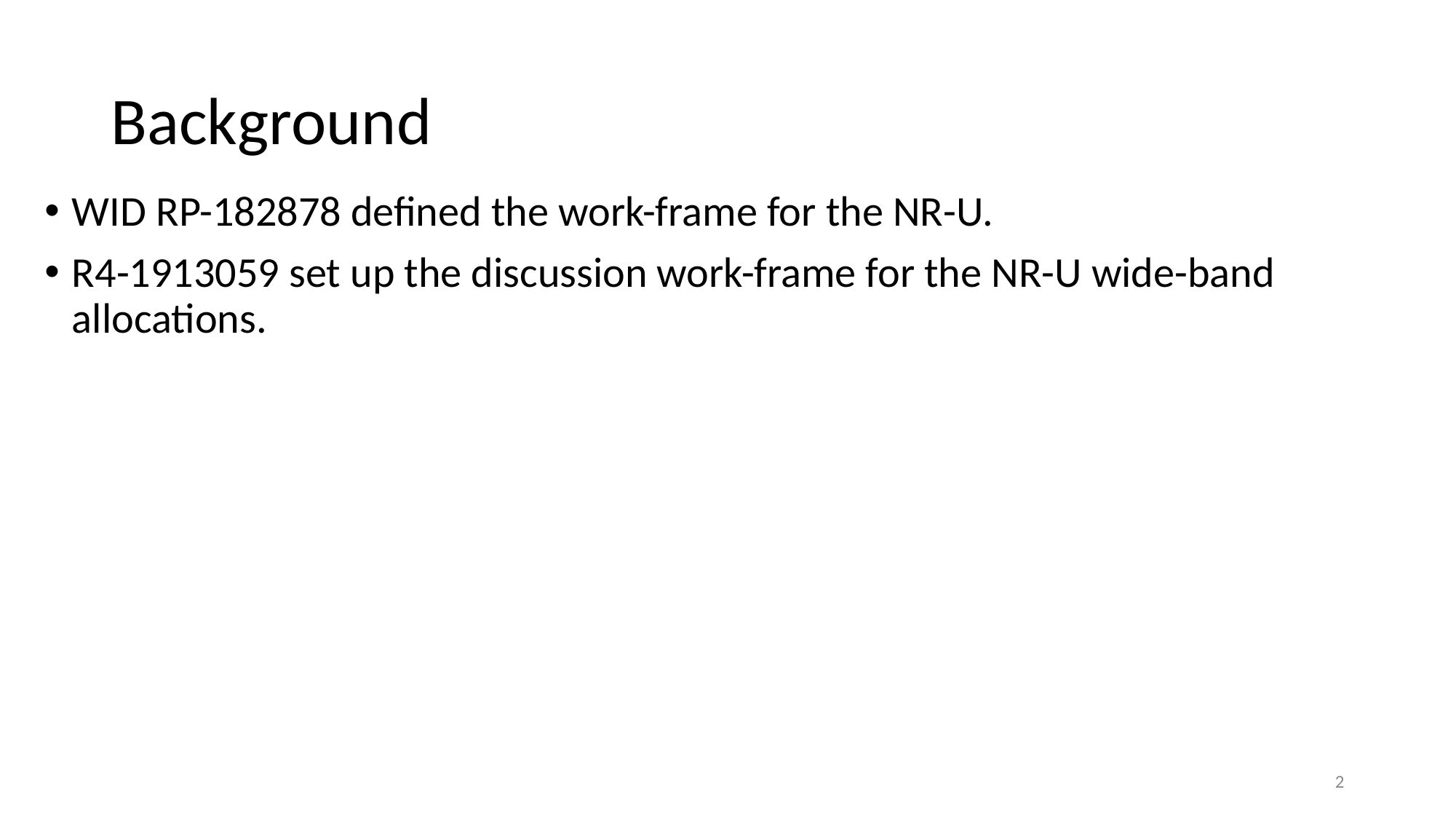

# Background
WID RP-182878 defined the work-frame for the NR-U.
R4-1913059 set up the discussion work-frame for the NR-U wide-band allocations.

2